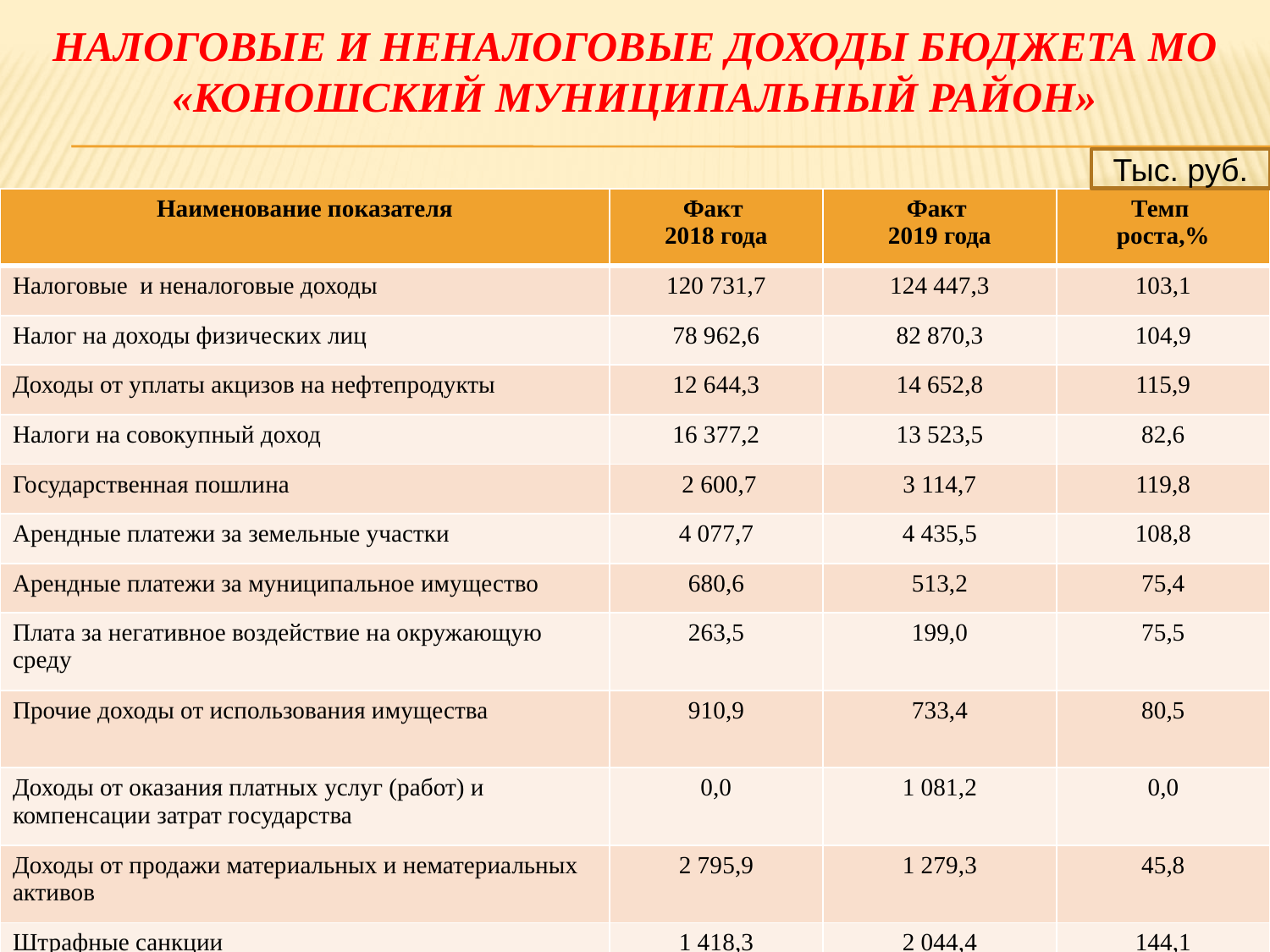

# НАЛОГОВЫЕ И НЕНАЛОГОВЫЕ ДОХОДЫ БЮДЖЕТА МО «КОНОШСКИЙ МУНИЦИПАЛЬНЫЙ РАЙОН»
Тыс. руб.
| Наименование показателя | Факт 2018 года | Факт 2019 года | Темп роста,% |
| --- | --- | --- | --- |
| Налоговые и неналоговые доходы | 120 731,7 | 124 447,3 | 103,1 |
| Налог на доходы физических лиц | 78 962,6 | 82 870,3 | 104,9 |
| Доходы от уплаты акцизов на нефтепродукты | 12 644,3 | 14 652,8 | 115,9 |
| Налоги на совокупный доход | 16 377,2 | 13 523,5 | 82,6 |
| Государственная пошлина | 2 600,7 | 3 114,7 | 119,8 |
| Арендные платежи за земельные участки | 4 077,7 | 4 435,5 | 108,8 |
| Арендные платежи за муниципальное имущество | 680,6 | 513,2 | 75,4 |
| Плата за негативное воздействие на окружающую среду | 263,5 | 199,0 | 75,5 |
| Прочие доходы от использования имущества | 910,9 | 733,4 | 80,5 |
| Доходы от оказания платных услуг (работ) и компенсации затрат государства | 0,0 | 1 081,2 | 0,0 |
| Доходы от продажи материальных и нематериальных активов | 2 795,9 | 1 279,3 | 45,8 |
| Штрафные санкции | 1 418,3 | 2 044,4 | 144,1 |